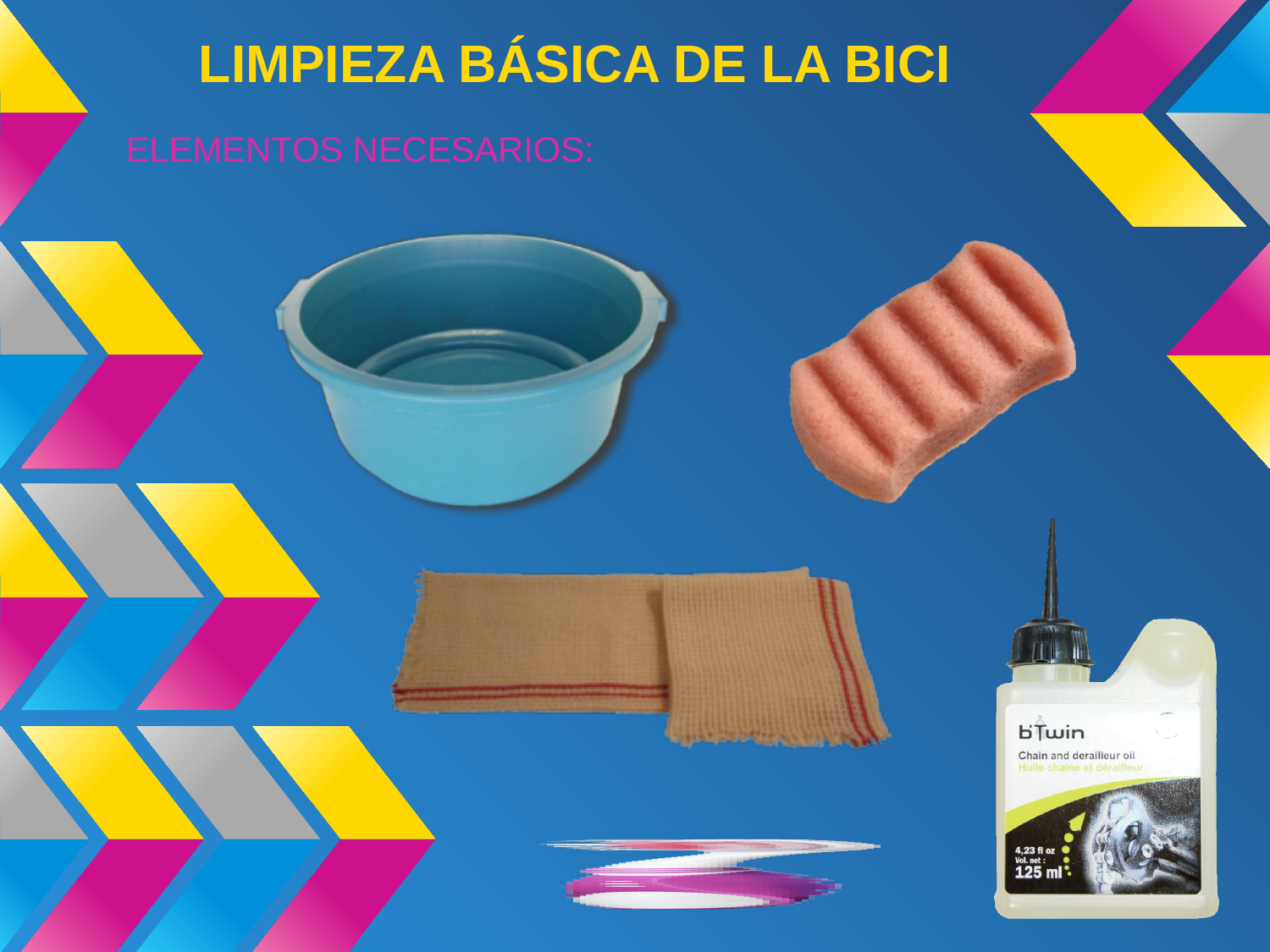

# LIMPIEZA BÁSICA DE LA BICI
ELEMENTOS NECESARIOS: